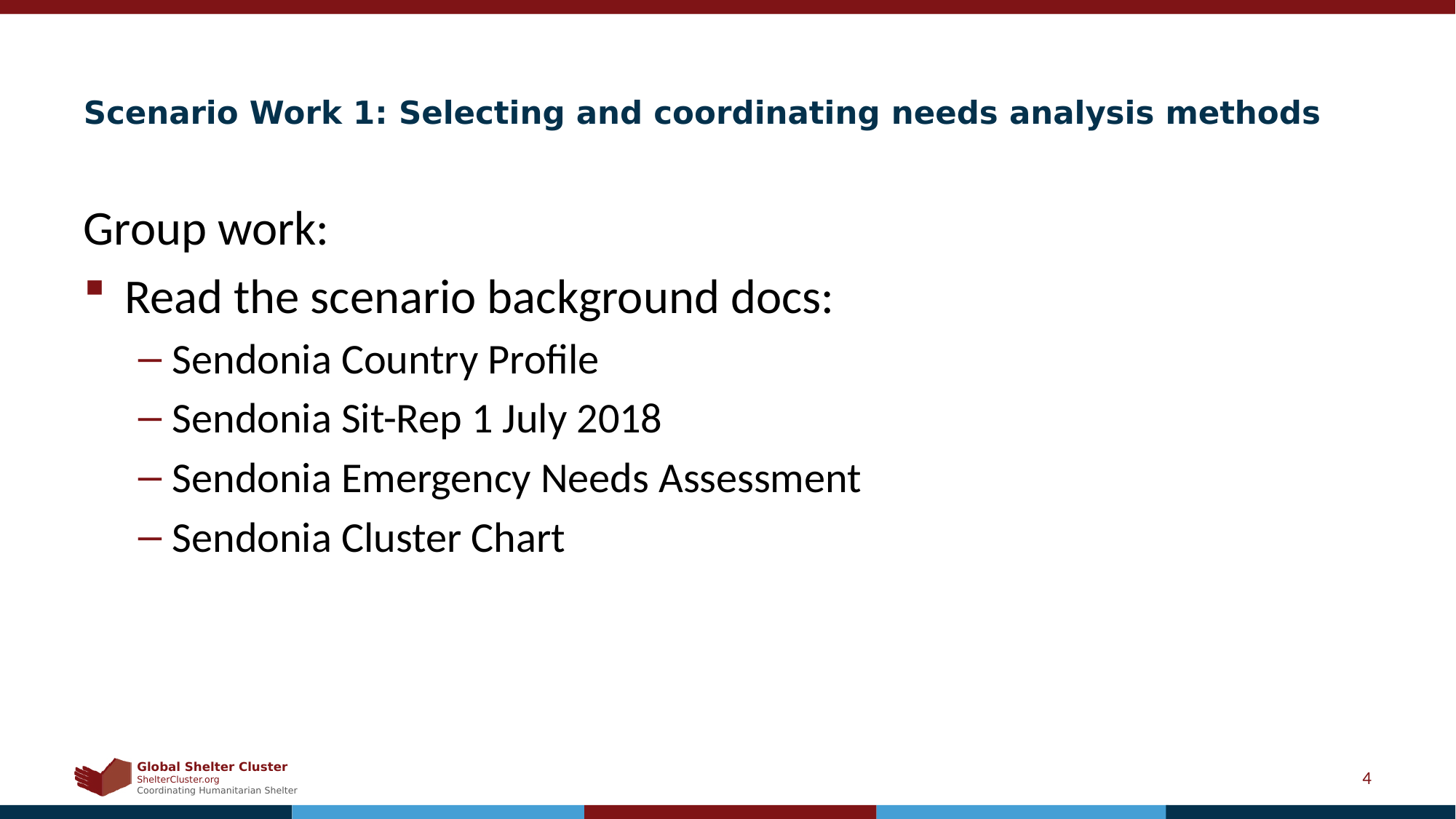

# Scenario Work 1: Selecting and coordinating needs analysis methods
Group work:
Read the scenario background docs:
Sendonia Country Profile
Sendonia Sit-Rep 1 July 2018
Sendonia Emergency Needs Assessment
Sendonia Cluster Chart

4